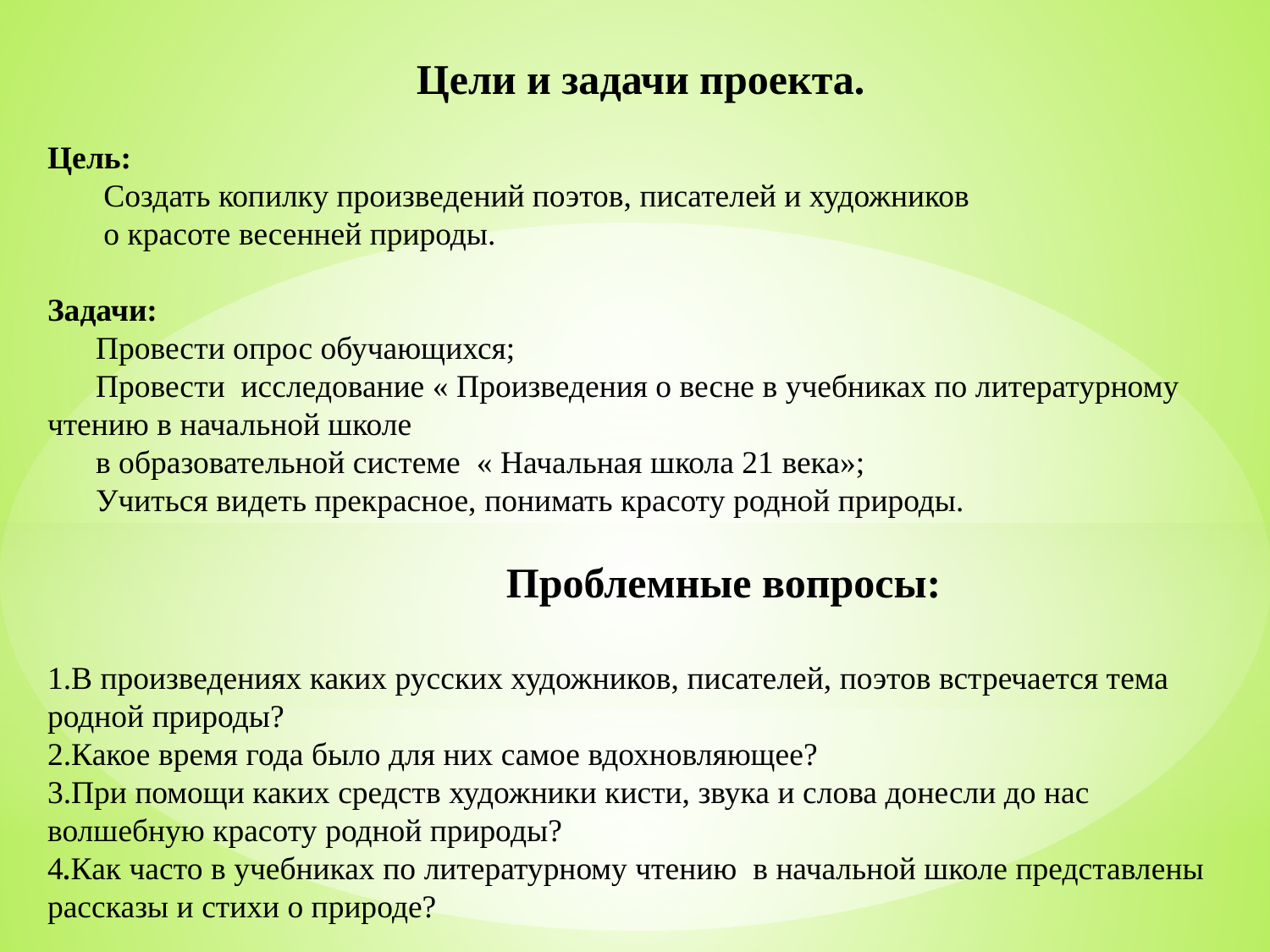

Цели и задачи проекта.

Цель:
       Создать копилку произведений поэтов, писателей и художников
       о красоте весенней природы.

Задачи:
      Провести опрос обучающихся;
      Провести  исследование « Произведения о весне в учебниках по литературному чтению в начальной школе
      в образовательной системе  « Начальная школа 21 века»;
      Учиться видеть прекрасное, понимать красоту родной природы.

                                                                          Проблемные вопросы:

1.В произведениях каких русских художников, писателей, поэтов встречается тема родной природы?
2.Какое время года было для них самое вдохновляющее?
3.При помощи каких средств художники кисти, звука и слова донесли до нас волшебную красоту родной природы?
4.Как часто в учебниках по литературному чтению  в начальной школе представлены рассказы и стихи о природе?